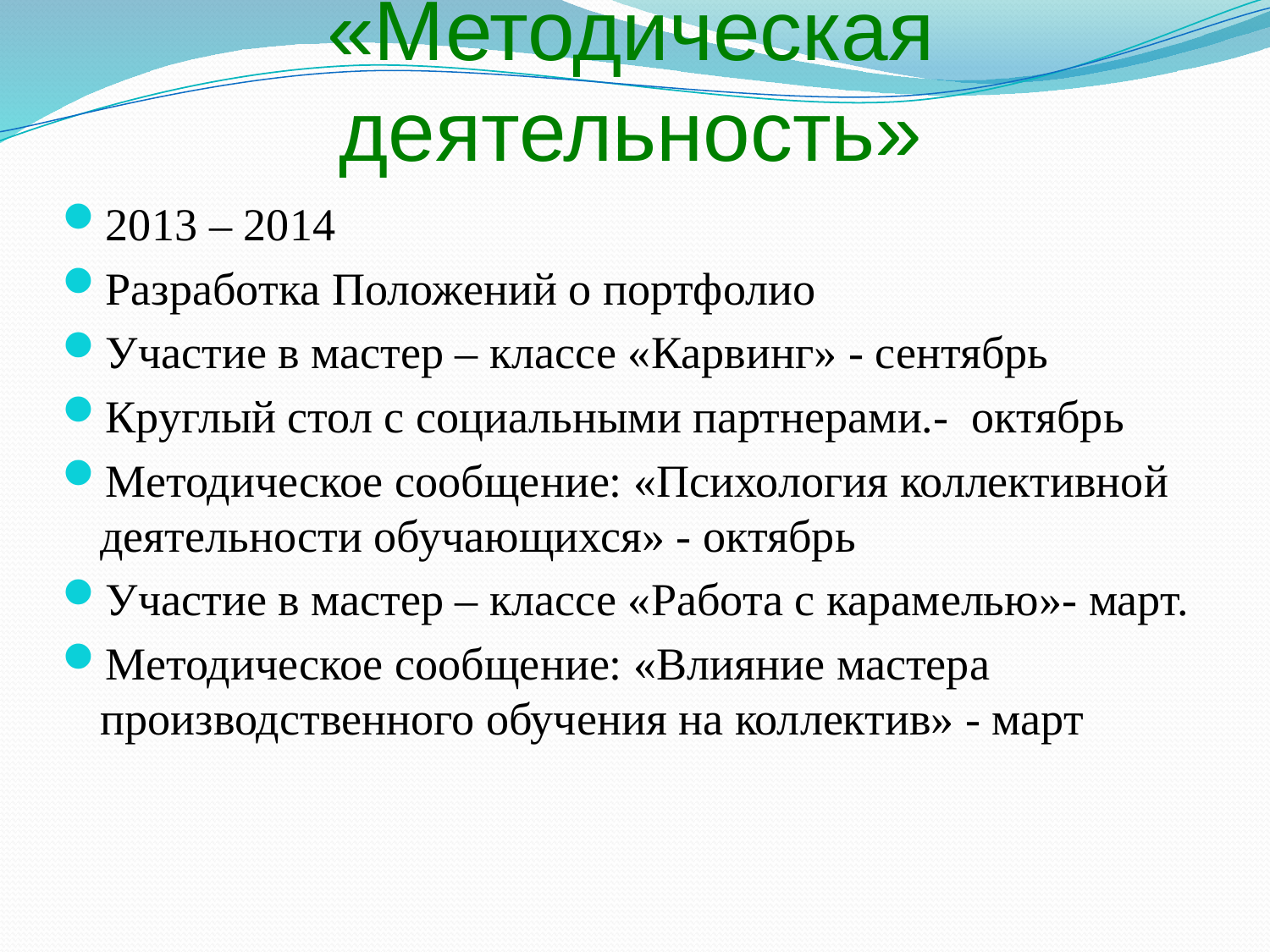

# «Методическая деятельность»
2013 – 2014
Разработка Положений о портфолио
Участие в мастер – классе «Карвинг» - сентябрь
Круглый стол с социальными партнерами.-  октябрь
Методическое сообщение: «Психология коллективной деятельности обучающихся» - октябрь
Участие в мастер – классе «Работа с карамелью»- март.
Методическое сообщение: «Влияние мастера производственного обучения на коллектив» - март